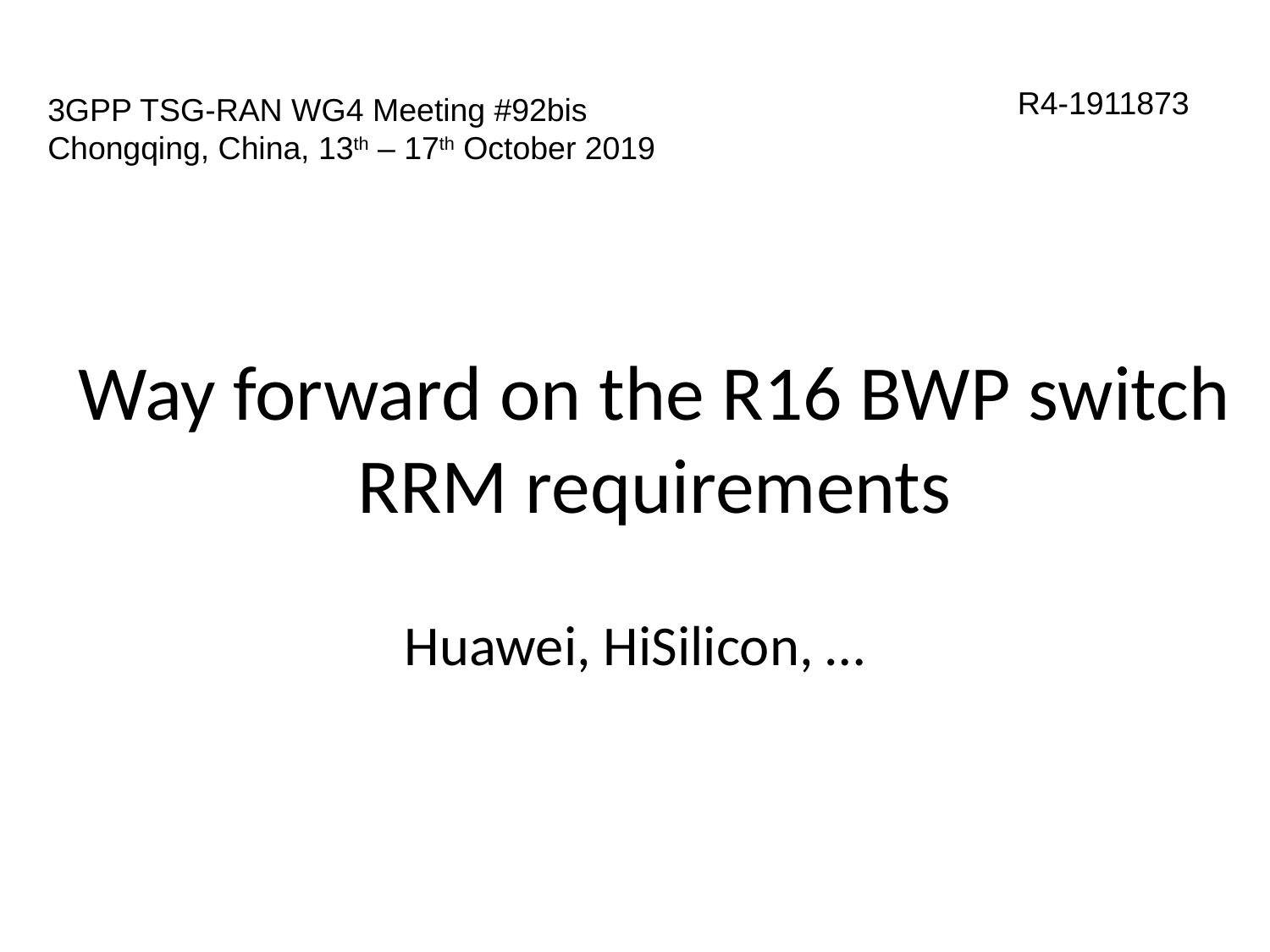

# 3GPP TSG-RAN WG4 Meeting #92bis Chongqing, China, 13th – 17th October 2019
R4-1911873
Way forward on the R16 BWP switch RRM requirements
Huawei, HiSilicon, …